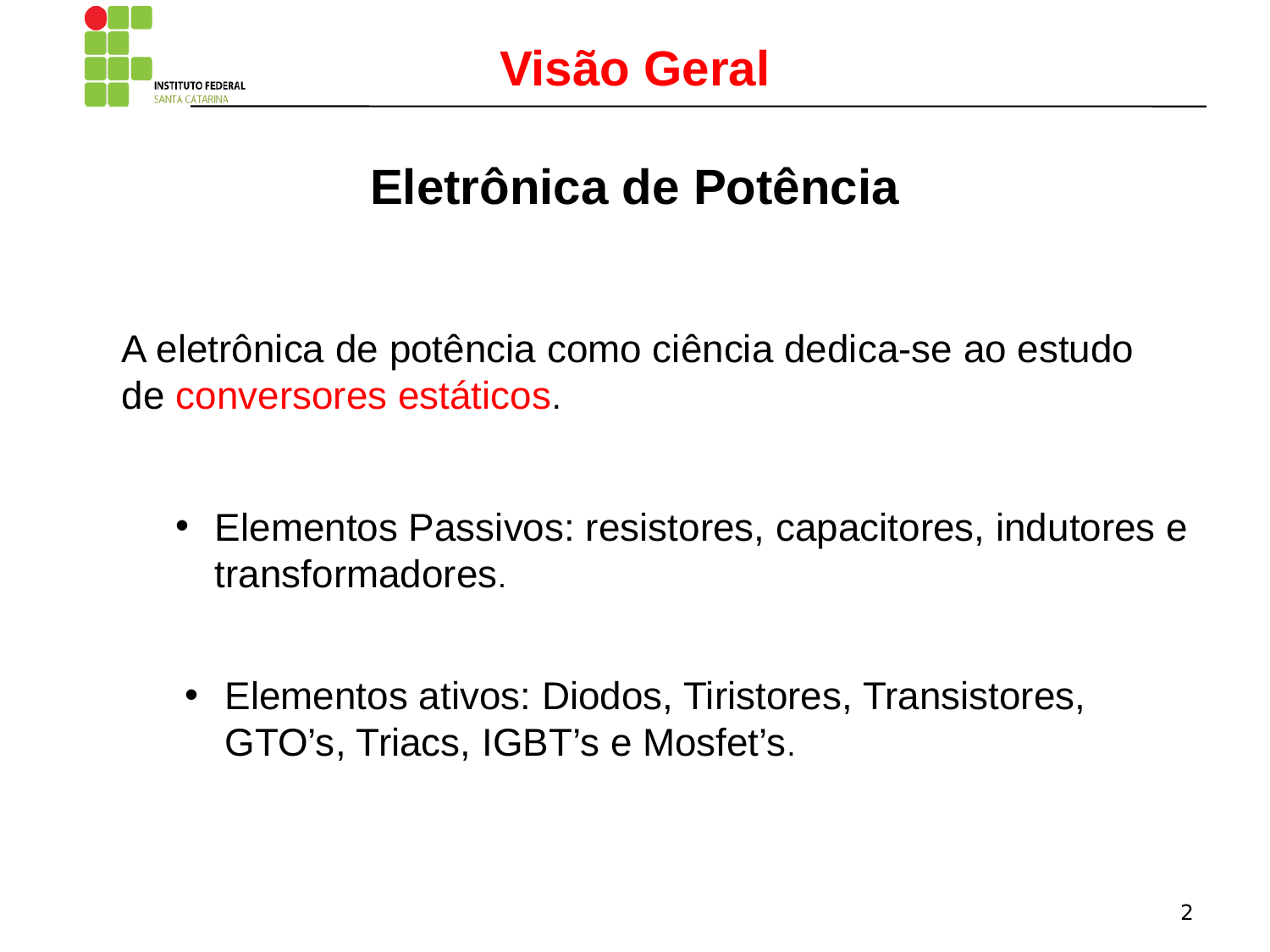

Visão Geral

Eletrônica de Potência
A eletrônica de potência como ciência dedica-se ao estudo de conversores estáticos.
Elementos Passivos: resistores, capacitores, indutores e transformadores.
Elementos ativos: Diodos, Tiristores, Transistores, GTO’s, Triacs, IGBT’s e Mosfet’s.
2